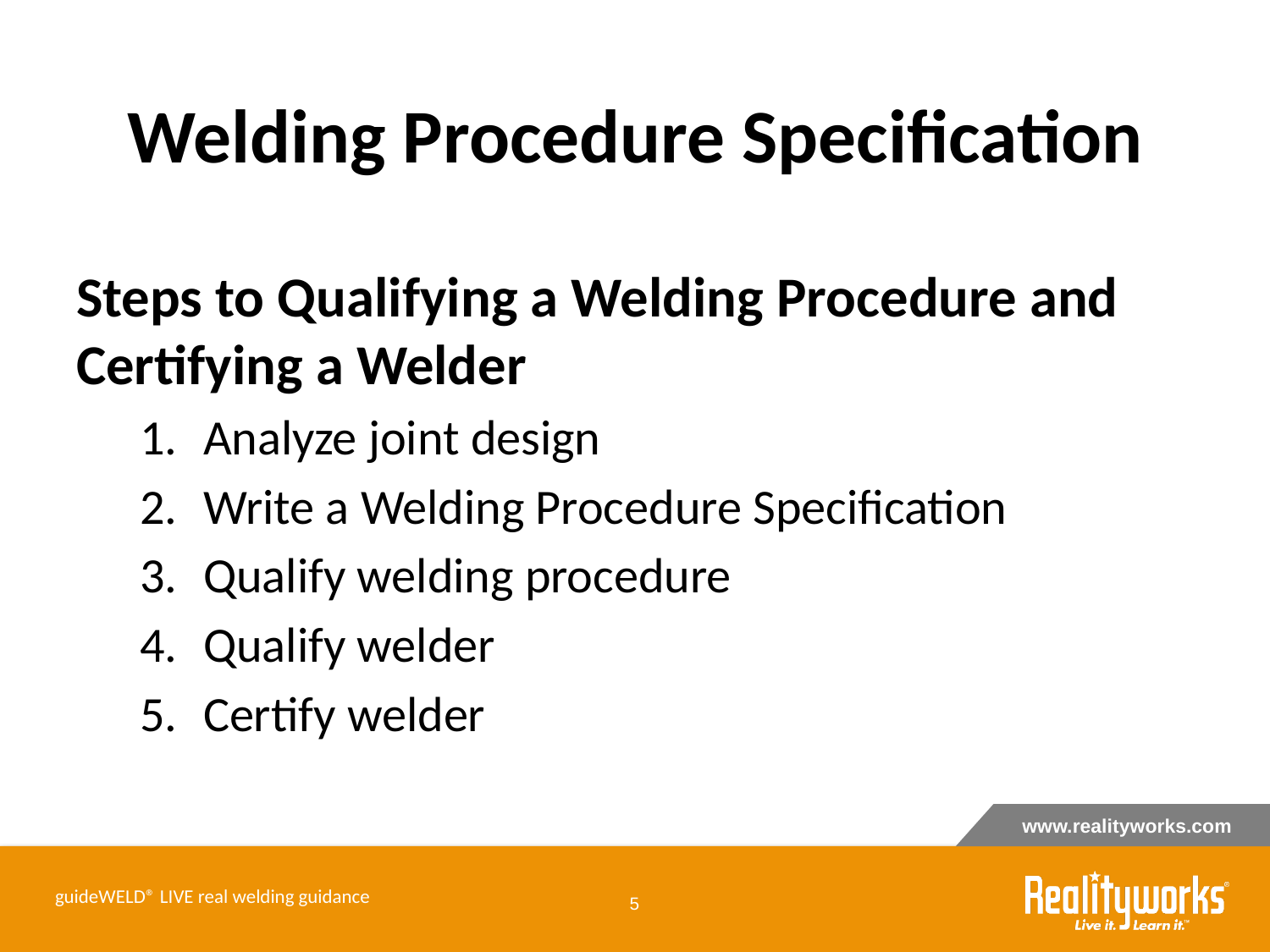

# Welding Procedure Specification
Steps to Qualifying a Welding Procedure and  Certifying a Welder
Analyze joint design
Write a Welding Procedure Specification
Qualify welding procedure
Qualify welder
Certify welder
guideWELD® LIVE real welding guidance
5